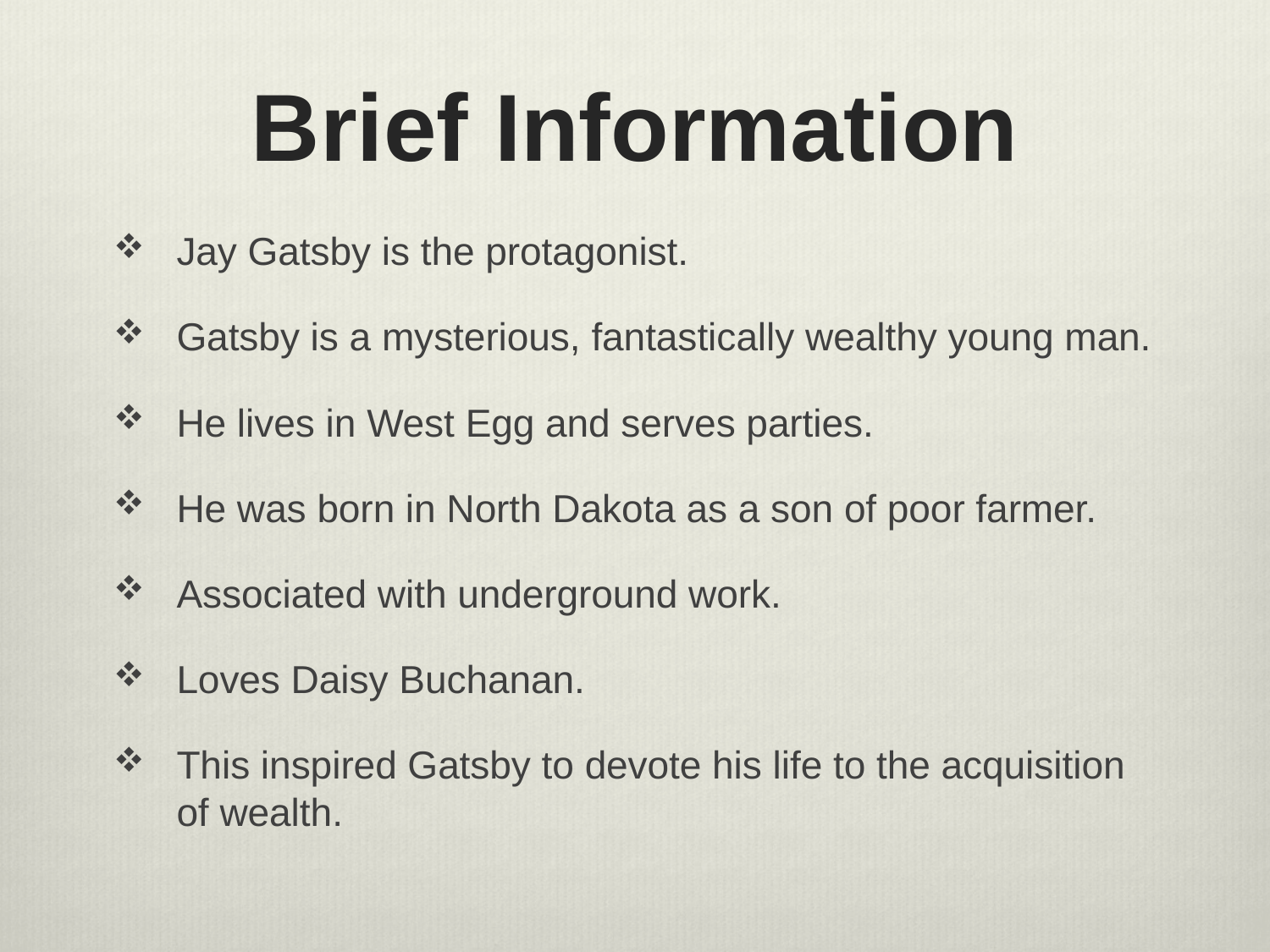

# Brief Information
Jay Gatsby is the protagonist.
Gatsby is a mysterious, fantastically wealthy young man.
He lives in West Egg and serves parties.
He was born in North Dakota as a son of poor farmer.
Associated with underground work.
Loves Daisy Buchanan.
This inspired Gatsby to devote his life to the acquisition of wealth.